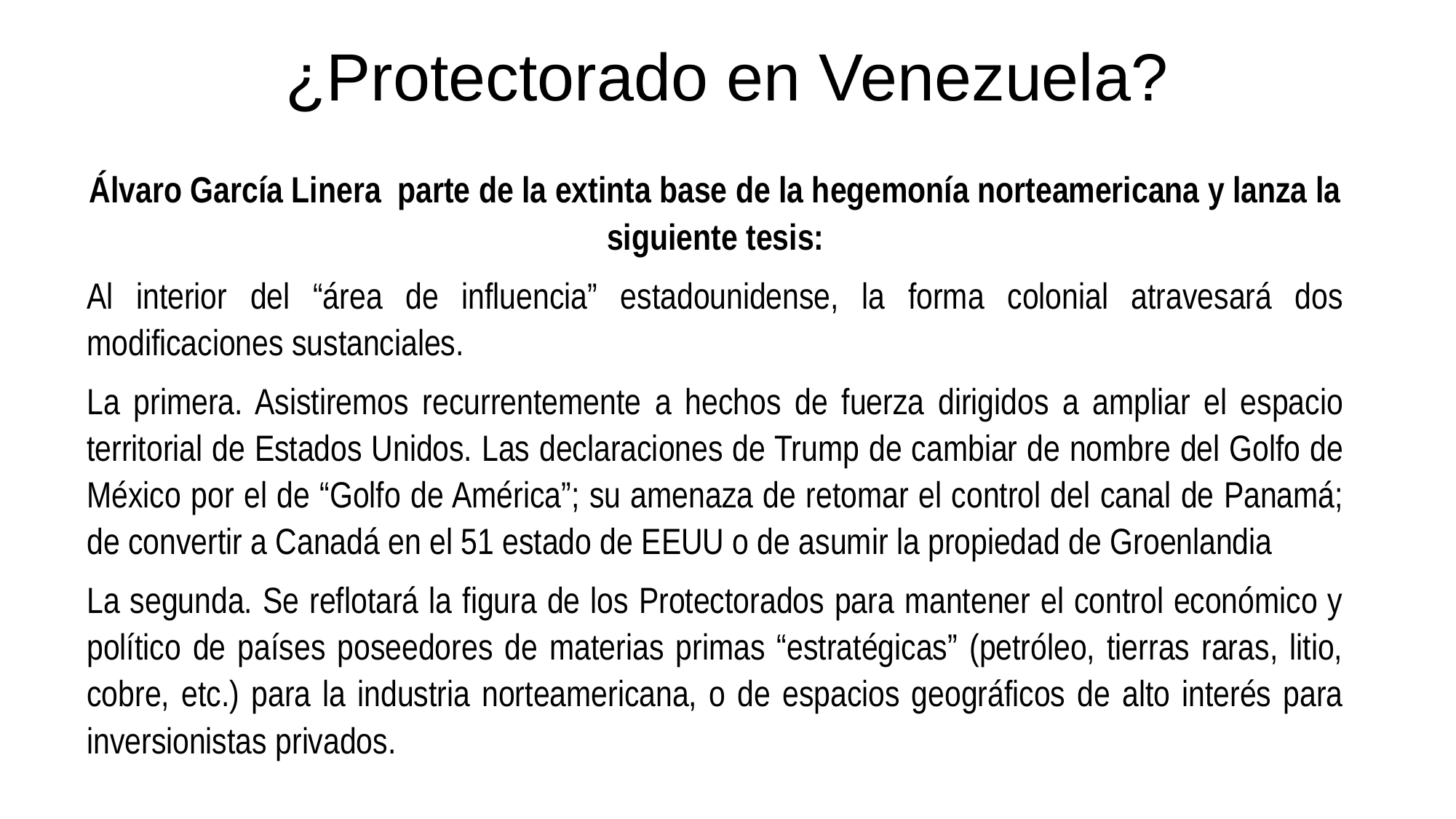

# ¿Protectorado en Venezuela?
Álvaro García Linera  parte de la extinta base de la hegemonía norteamericana y lanza la siguiente tesis:
Al interior del “área de influencia” estadounidense, la forma colonial atravesará dos modificaciones sustanciales.
La primera. Asistiremos recurrentemente a hechos de fuerza dirigidos a ampliar el espacio territorial de Estados Unidos. Las declaraciones de Trump de cambiar de nombre del Golfo de México por el de “Golfo de América”; su amenaza de retomar el control del canal de Panamá; de convertir a Canadá en el 51 estado de EEUU o de asumir la propiedad de Groenlandia
La segunda. Se reflotará la figura de los Protectorados para mantener el control económico y político de países poseedores de materias primas “estratégicas” (petróleo, tierras raras, litio, cobre, etc.) para la industria norteamericana, o de espacios geográficos de alto interés para inversionistas privados.